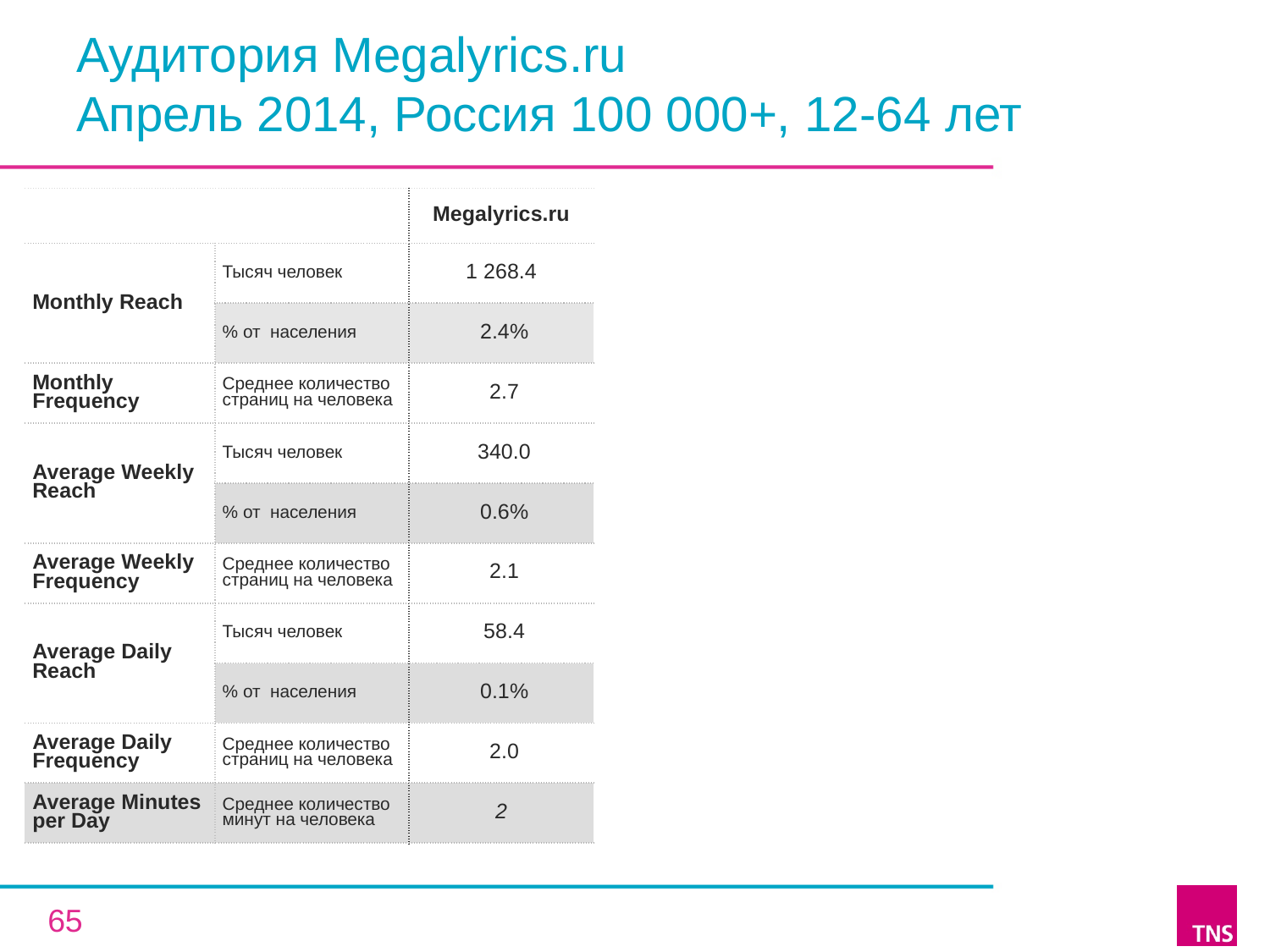

# Аудитория Megalyrics.ru Апрель 2014, Россия 100 000+, 12-64 лет
|  |  | Megalyrics.ru |
| --- | --- | --- |
| Monthly Reach | Тысяч человек | 1 268.4 |
|  | % от населения | 2.4% |
| Monthly Frequency | Среднее количество страниц на человека | 2.7 |
| Average Weekly Reach | Тысяч человек | 340.0 |
|  | % от населения | 0.6% |
| Average Weekly Frequency | Среднее количество страниц на человека | 2.1 |
| Average Daily Reach | Тысяч человек | 58.4 |
|  | % от населения | 0.1% |
| Average Daily Frequency | Среднее количество страниц на человека | 2.0 |
| Average Minutes per Day | Среднее количество минут на человека | 2 |

65